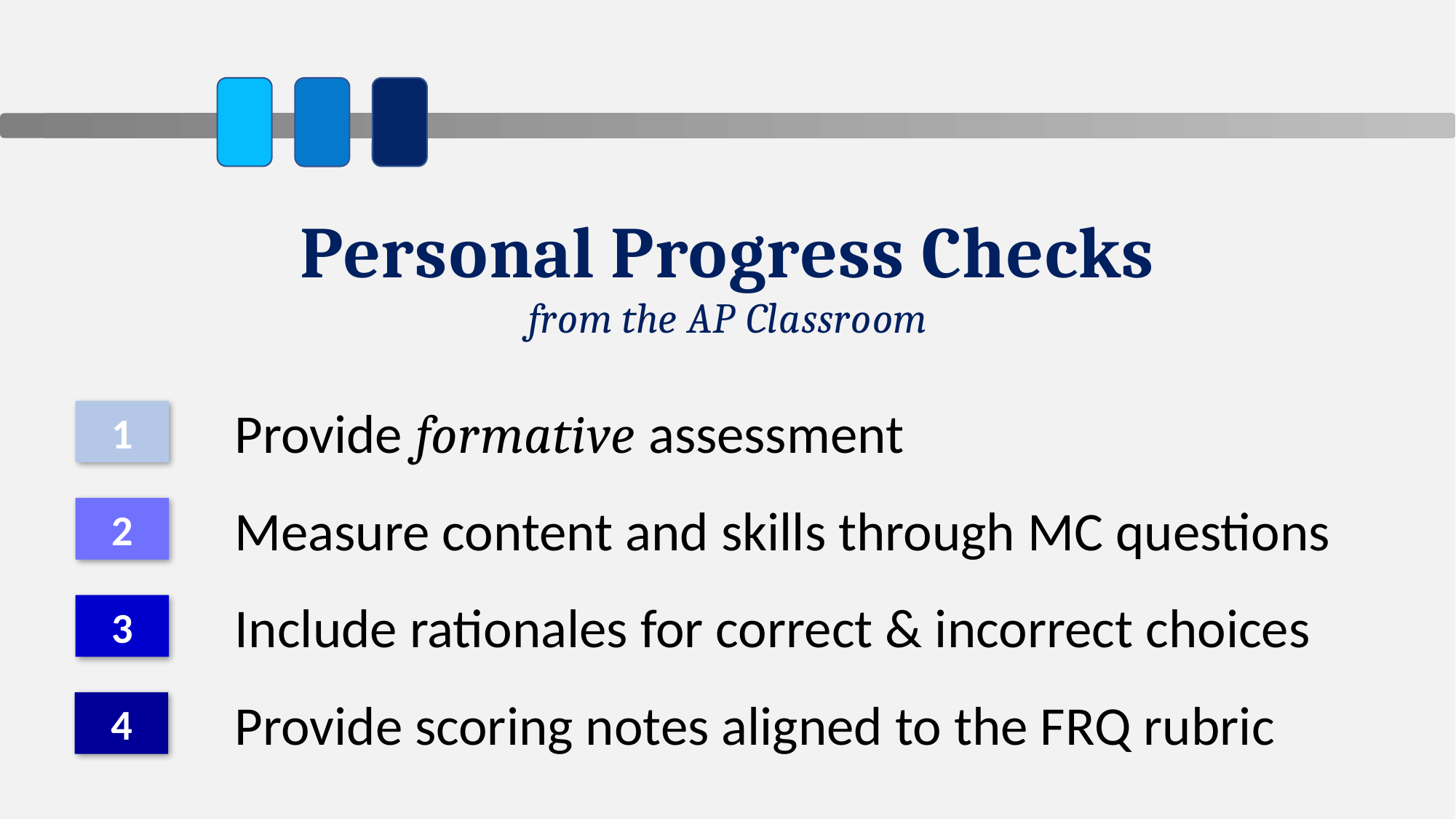

Personal Progress Checks
from the AP Classroom
Provide formative assessment
1
Measure content and skills through MC questions
2
Include rationales for correct & incorrect choices
3
Provide scoring notes aligned to the FRQ rubric
4